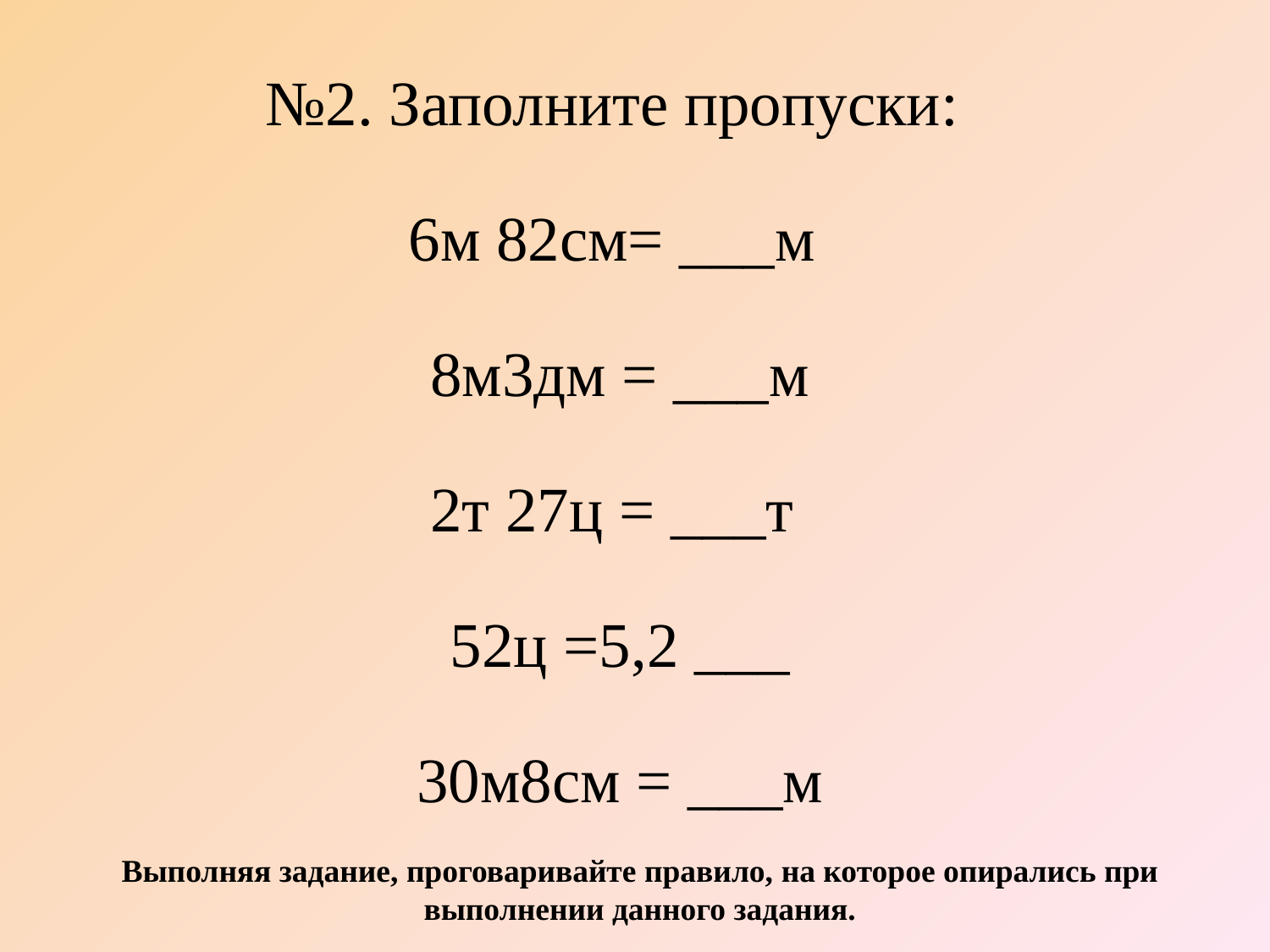

№2. Заполните пропуски:
6м 82см= ___м

8м3дм = ___м

2т 27ц = ___т

52ц =5,2 ___
30м8см = ___м
Выполняя задание, проговаривайте правило, на которое опирались при выполнении данного задания.